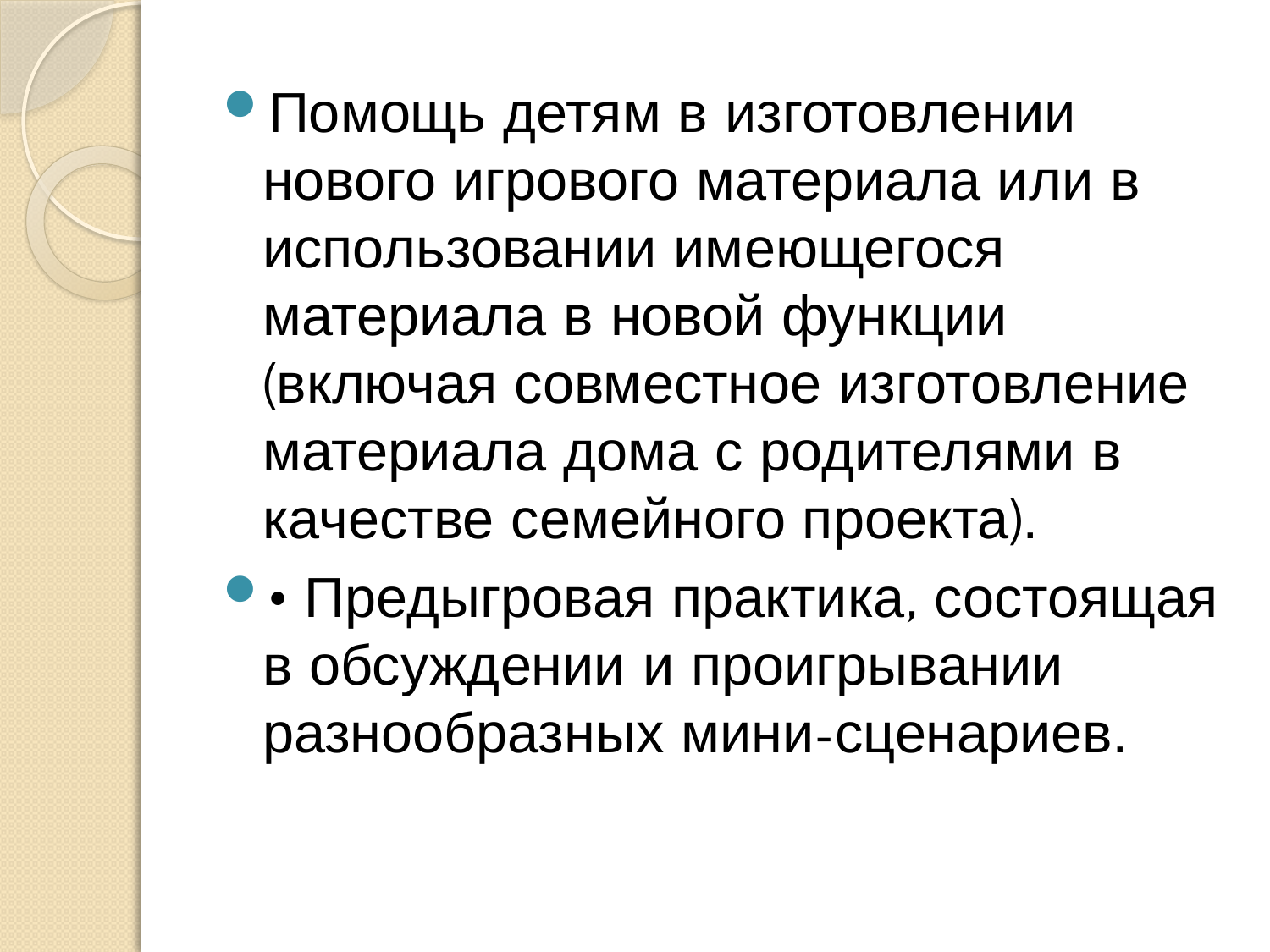

Помощь детям в изготовлении нового игрового материала или в использовании имеющегося материала в новой функции (включая совместное изготовление материала дома с родителями в качестве семейного проекта).
• Предыгровая практика, состоящая в обсуждении и проигрывании разнообразных мини-сценариев.